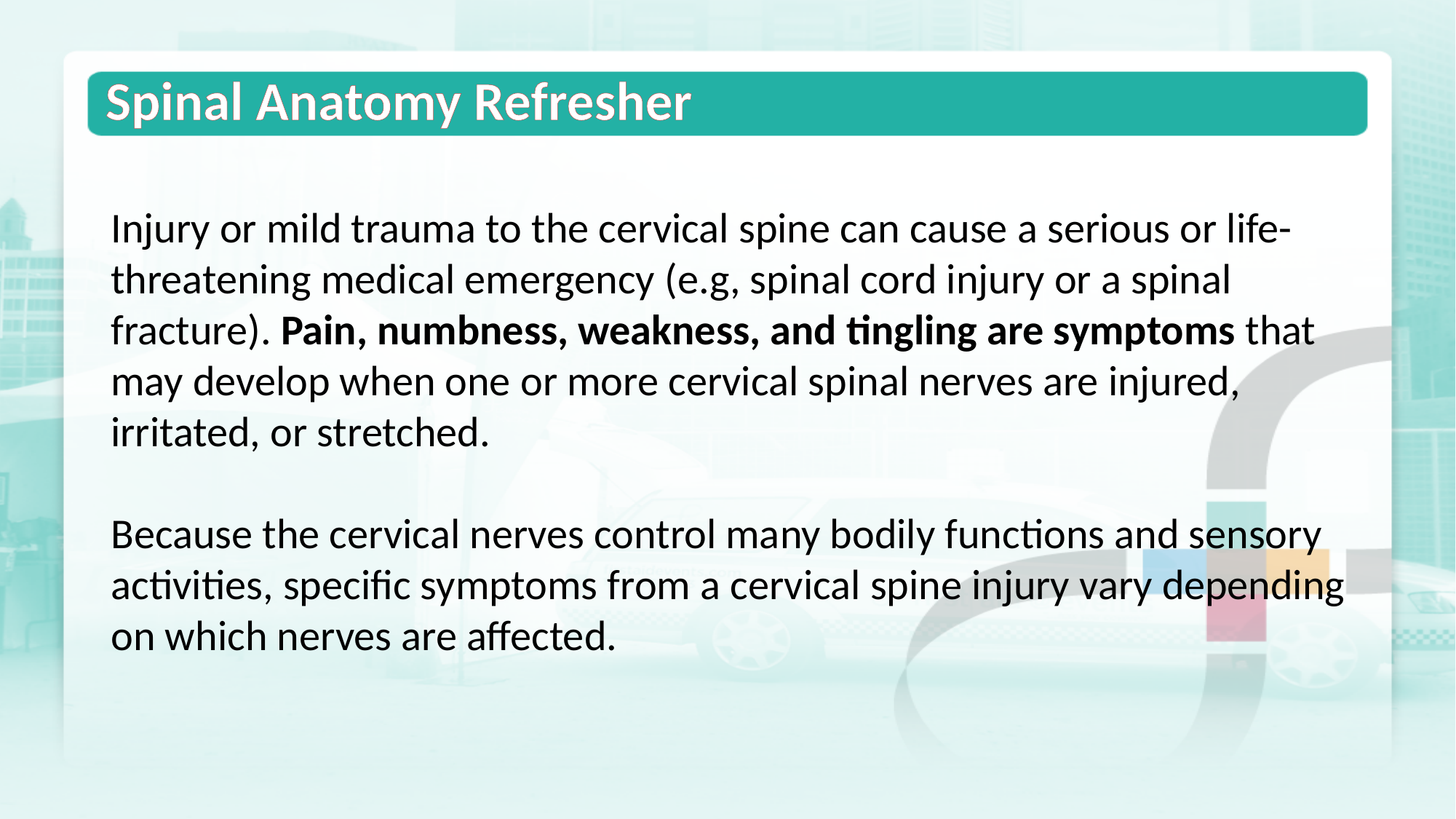

Spinal Anatomy Refresher
Injury or mild trauma to the cervical spine can cause a serious or life-threatening medical emergency (e.g, spinal cord injury or a spinal fracture). Pain, numbness, weakness, and tingling are symptoms that may develop when one or more cervical spinal nerves are injured, irritated, or stretched.

Because the cervical nerves control many bodily functions and sensory activities, specific symptoms from a cervical spine injury vary depending on which nerves are affected.